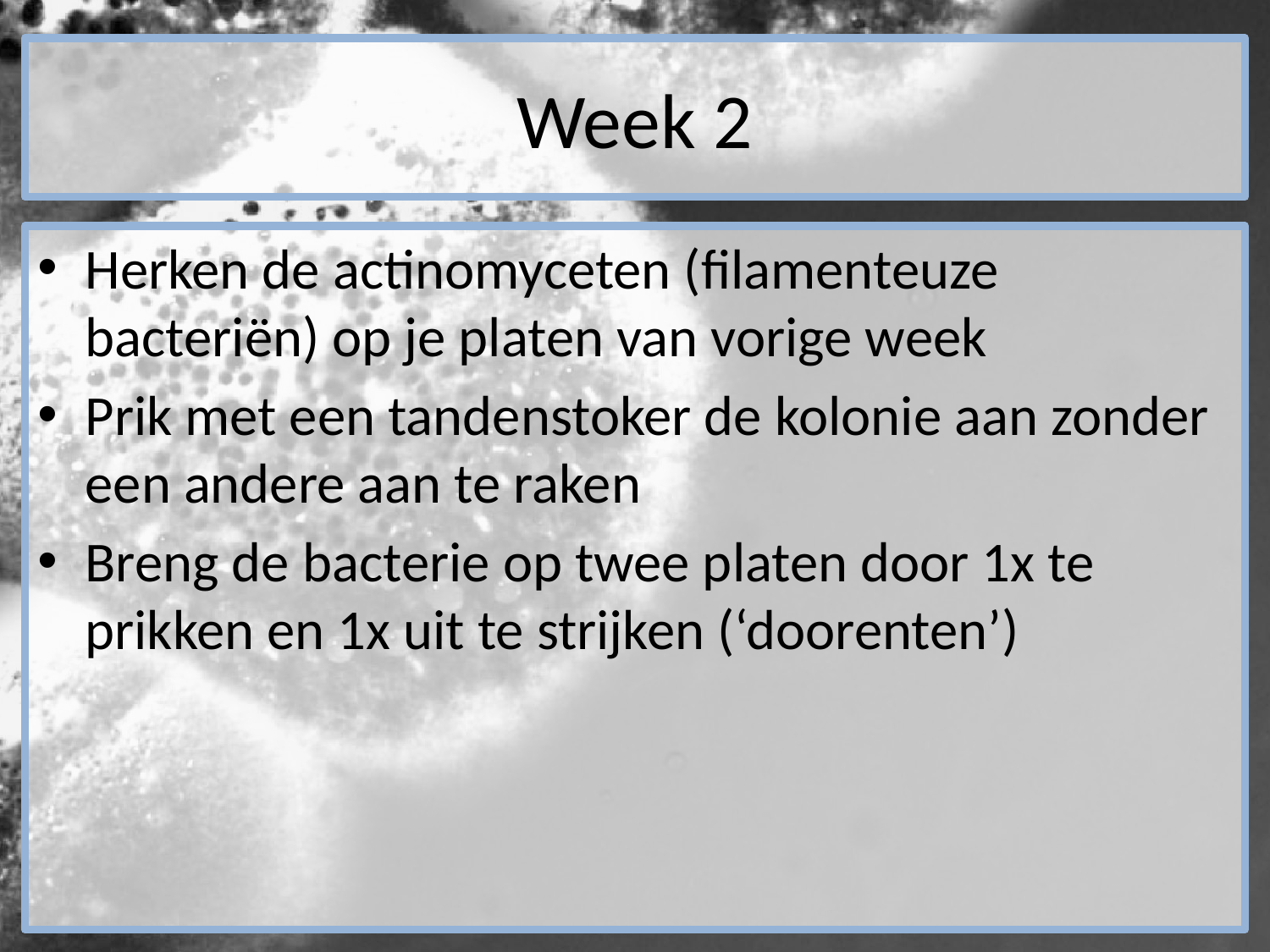

# Week 2
Herken de actinomyceten (filamenteuze bacteriën) op je platen van vorige week
Prik met een tandenstoker de kolonie aan zonder een andere aan te raken
Breng de bacterie op twee platen door 1x te prikken en 1x uit te strijken (‘doorenten’)